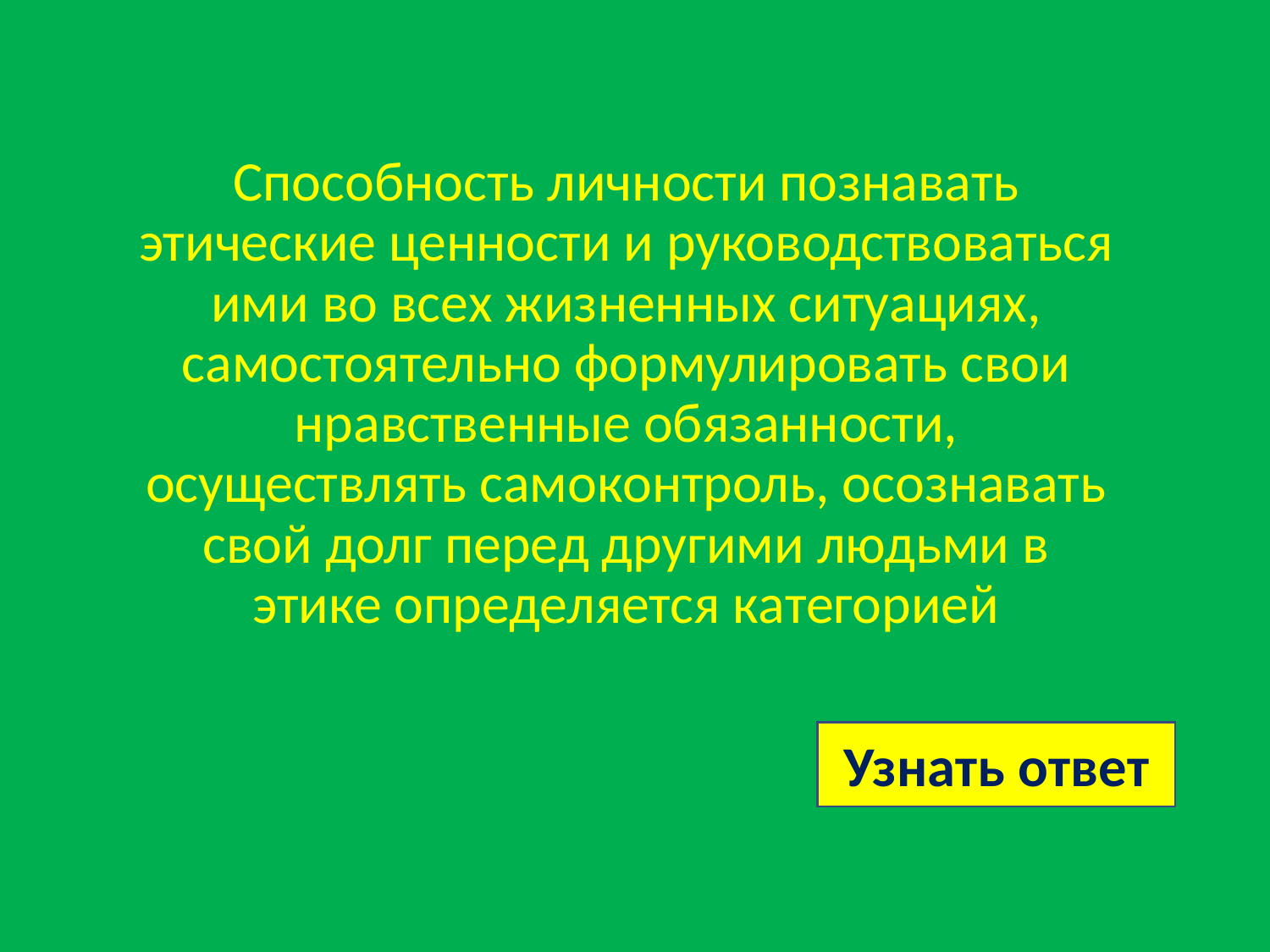

# Способность личности познавать этические ценности и руководствоваться ими во всех жизненных ситуациях, самостоятельно формулировать свои нравственные обязанности, осуществлять самоконтроль, осознавать свой долг перед другими людьми в этике определяется категорией